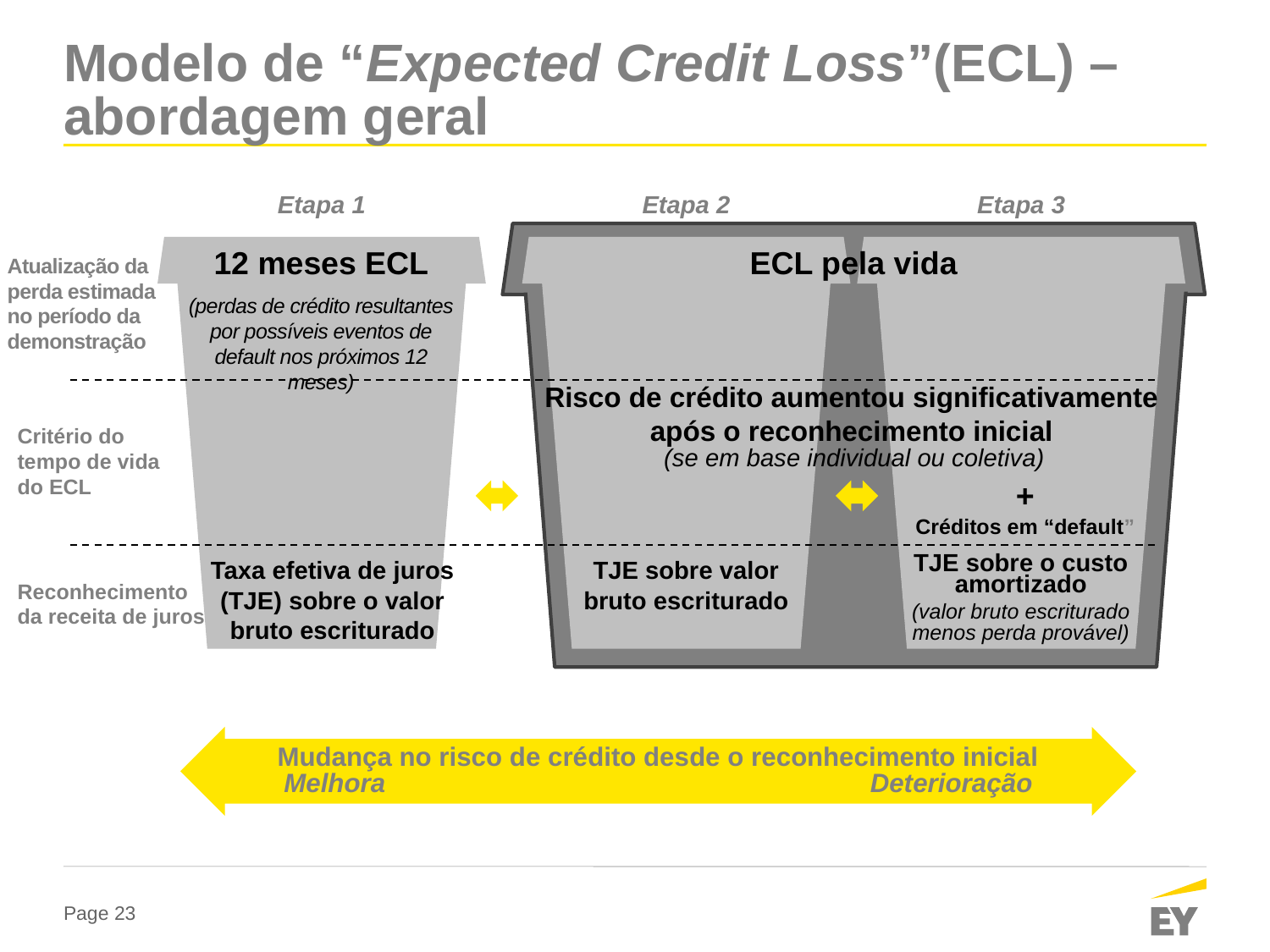

# Modelo de “Expected Credit Loss”(ECL) – abordagem geral
Etapa 3
Etapa 1
Etapa 2

ECL pela vida
12 meses ECL

Atualização da perda estimada no período da demonstração

(perdas de crédito resultantes por possíveis eventos de default nos próximos 12 meses)
Risco de crédito aumentou significativamente após o reconhecimento inicial
Critério do tempo de vida do ECL
(se em base individual ou coletiva)
+
Créditos em “default”

Taxa efetiva de juros (TJE) sobre o valor bruto escriturado
TJE sobre valor bruto escriturado
TJE sobre o custo amortizado
(valor bruto escriturado menos perda provável)
Reconhecimento da receita de juros
Mudança no risco de crédito desde o reconhecimento inicial
Melhora	                                                              Deterioração